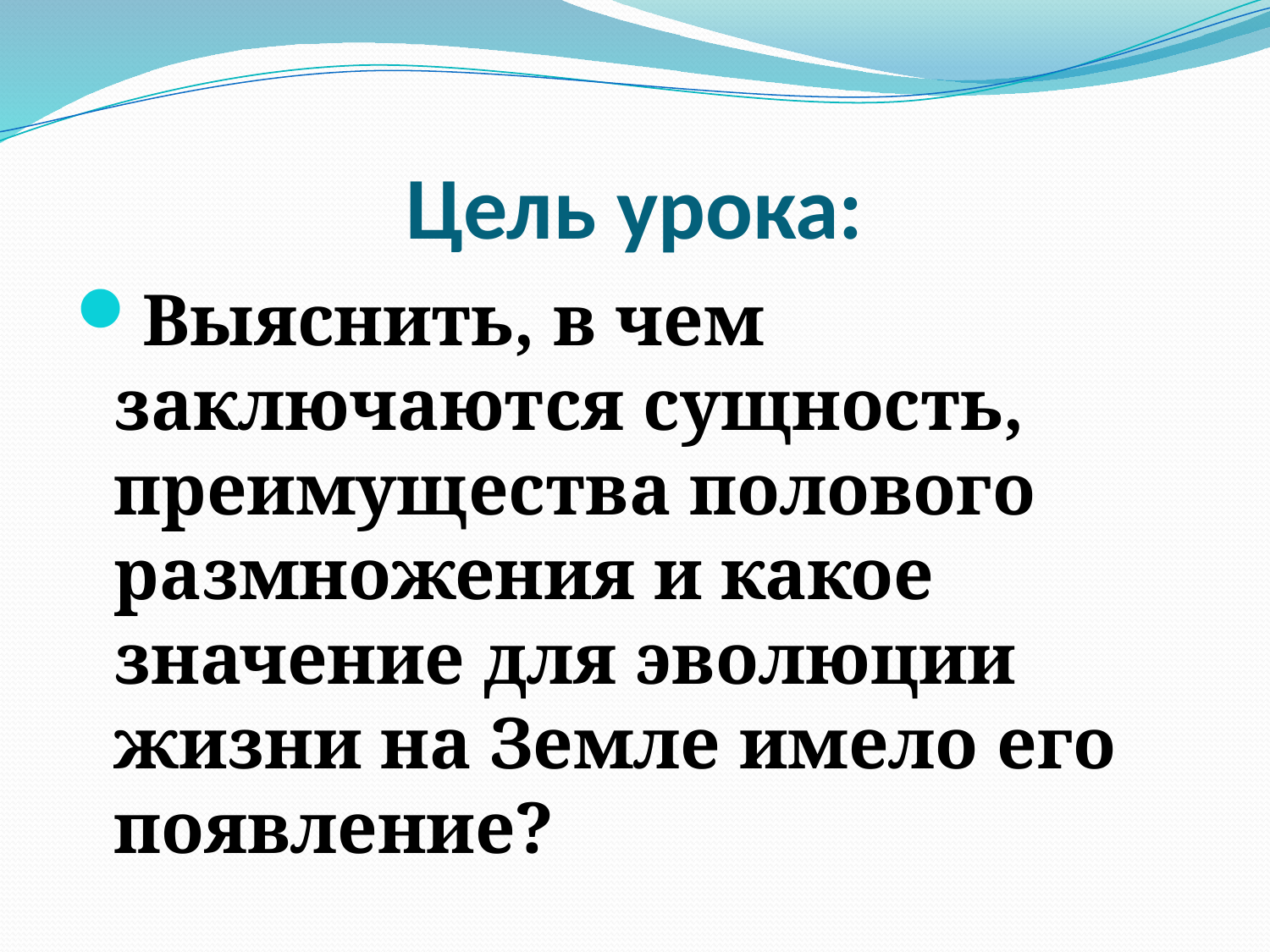

# Цель урока:
Выяснить, в чем заключаются сущность, преимущества полового размножения и какое значение для эволюции жизни на Земле имело его появление?